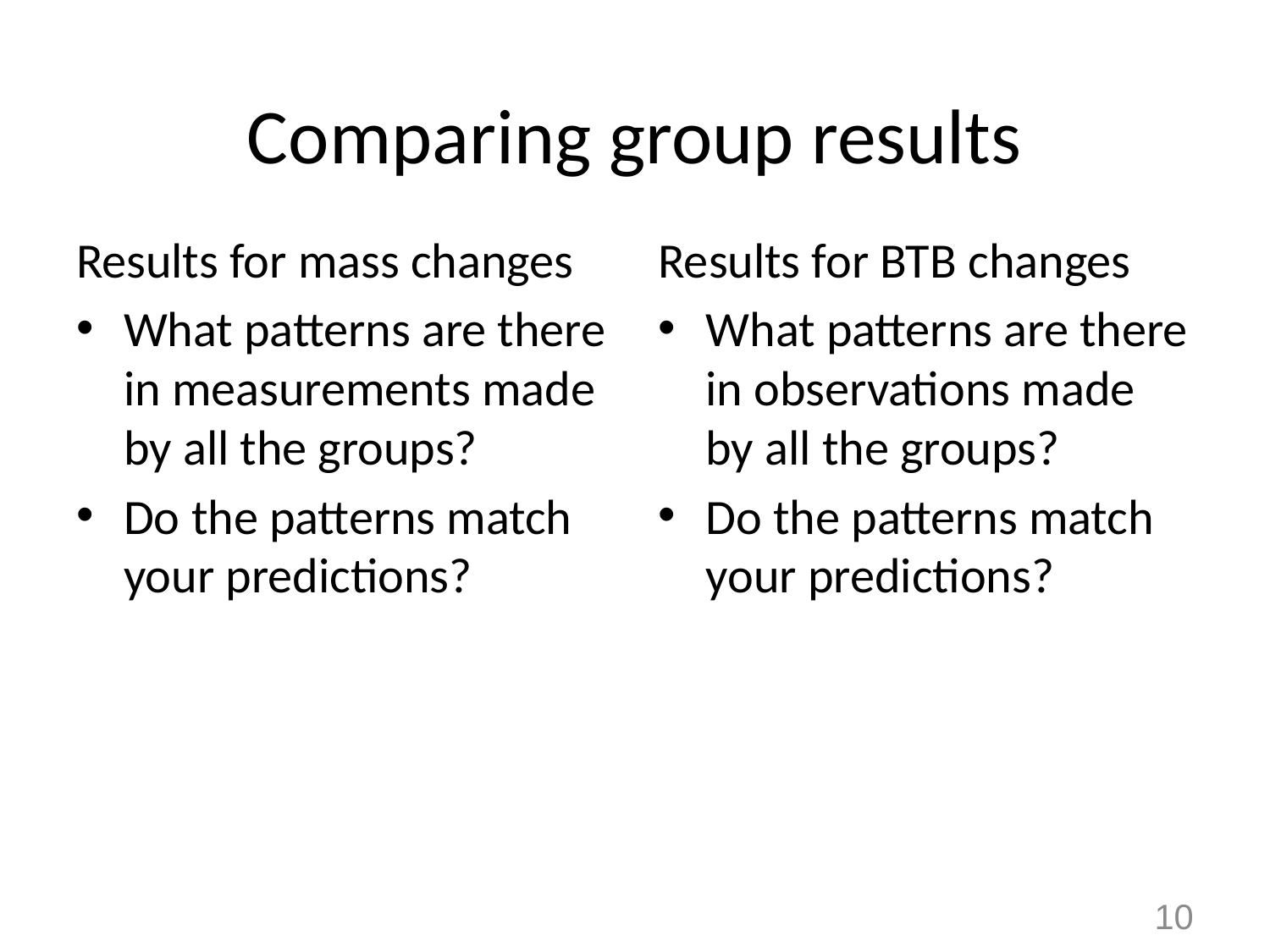

# Comparing group results
Results for mass changes
What patterns are there in measurements made by all the groups?
Do the patterns match your predictions?
Results for BTB changes
What patterns are there in observations made by all the groups?
Do the patterns match your predictions?
10